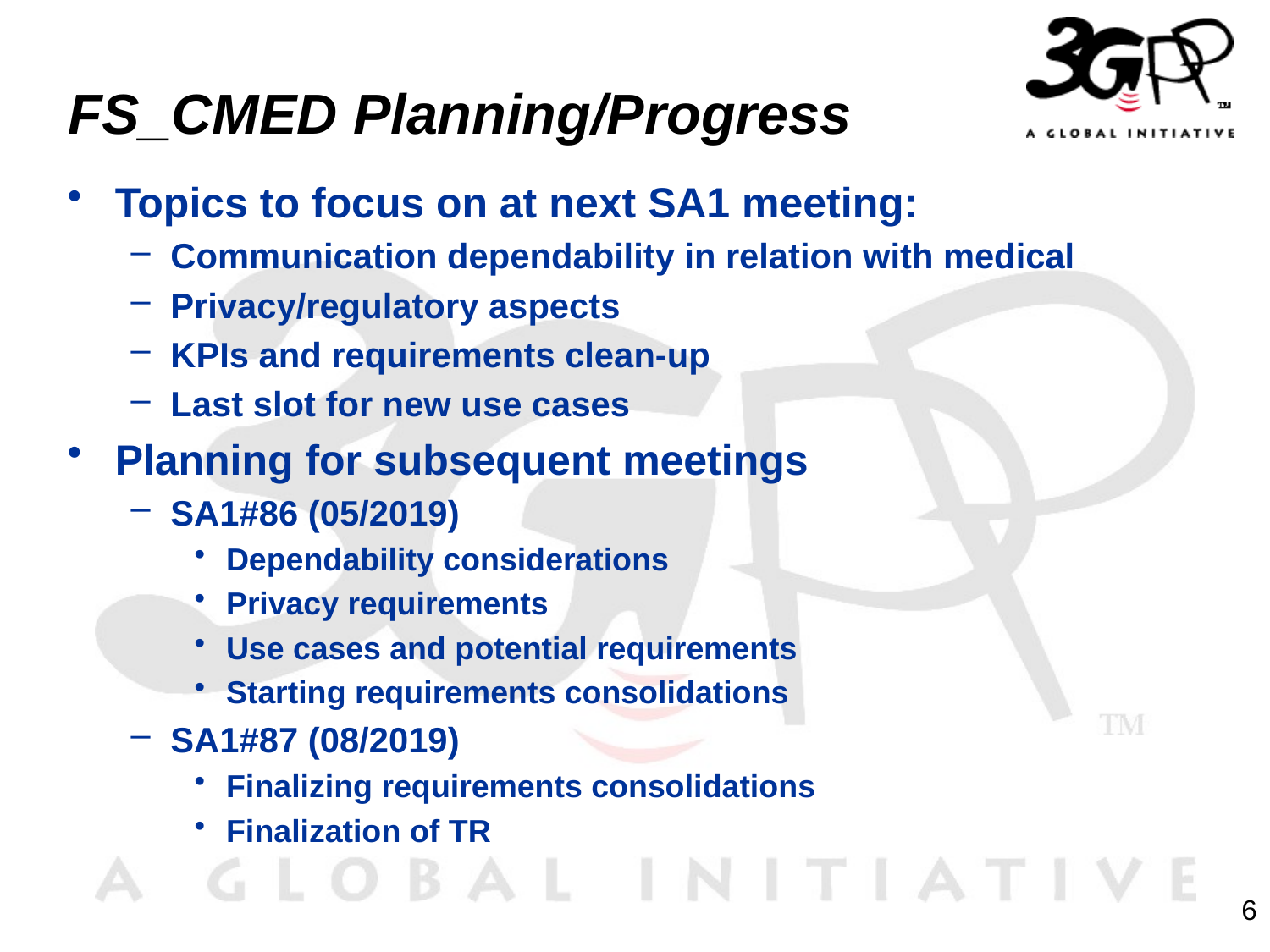

# FS_CMED Planning/Progress
Topics to focus on at next SA1 meeting:
Communication dependability in relation with medical
Privacy/regulatory aspects
KPIs and requirements clean-up
Last slot for new use cases
Planning for subsequent meetings
SA1#86 (05/2019)
Dependability considerations
Privacy requirements
Use cases and potential requirements
Starting requirements consolidations
SA1#87 (08/2019)
Finalizing requirements consolidations
Finalization of TR

6